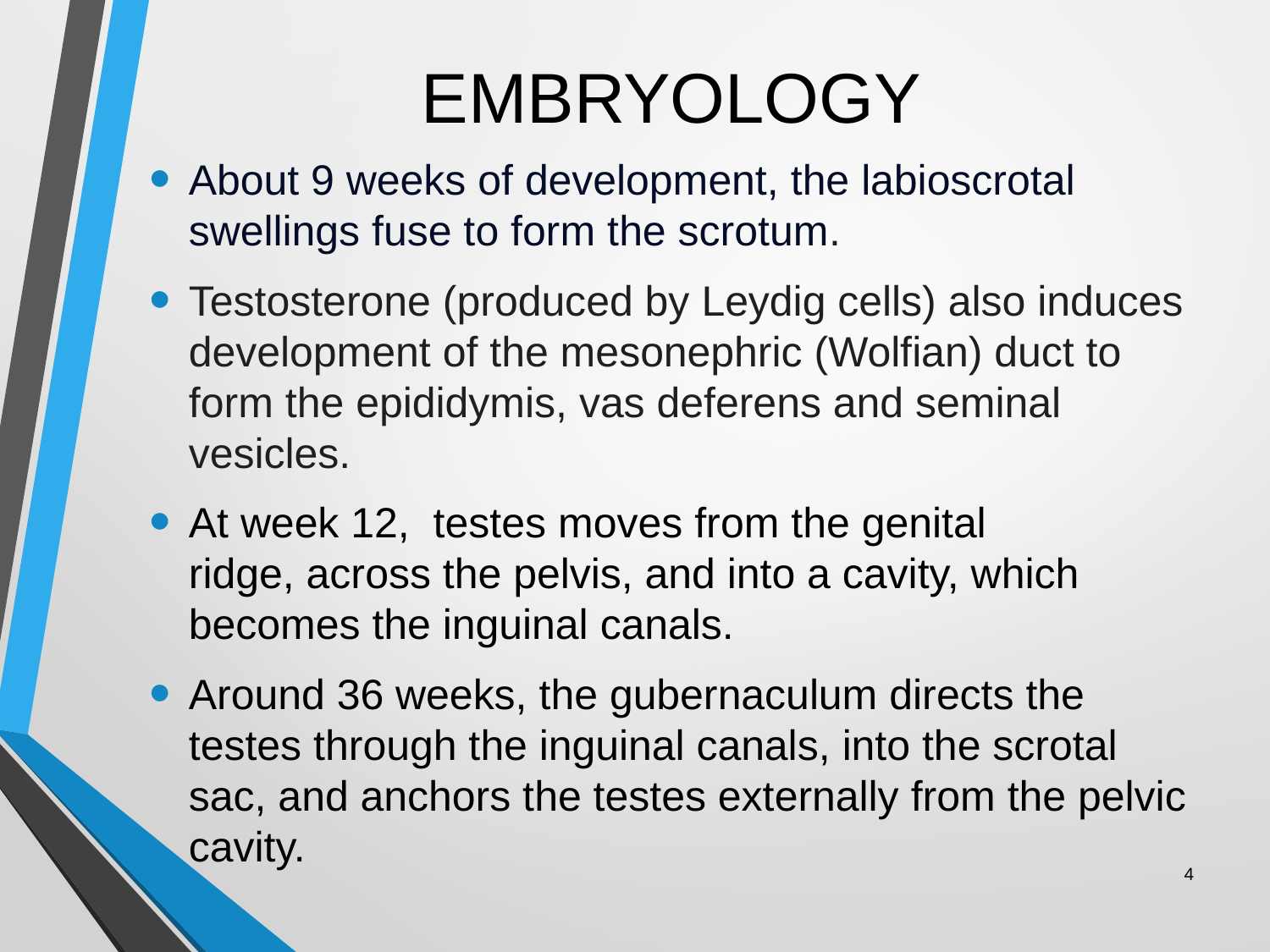

# EMBRYOLOGY
About 9 weeks of development, the labioscrotal swellings fuse to form the scrotum.
Testosterone (produced by Leydig cells) also induces development of the mesonephric (Wolfian) duct to form the epididymis, vas deferens and seminal vesicles.
At week 12,  testes moves from the genital ridge, across the pelvis, and into a cavity, which becomes the inguinal canals.
Around 36 weeks, the gubernaculum directs the testes through the inguinal canals, into the scrotal sac, and anchors the testes externally from the pelvic cavity.
4